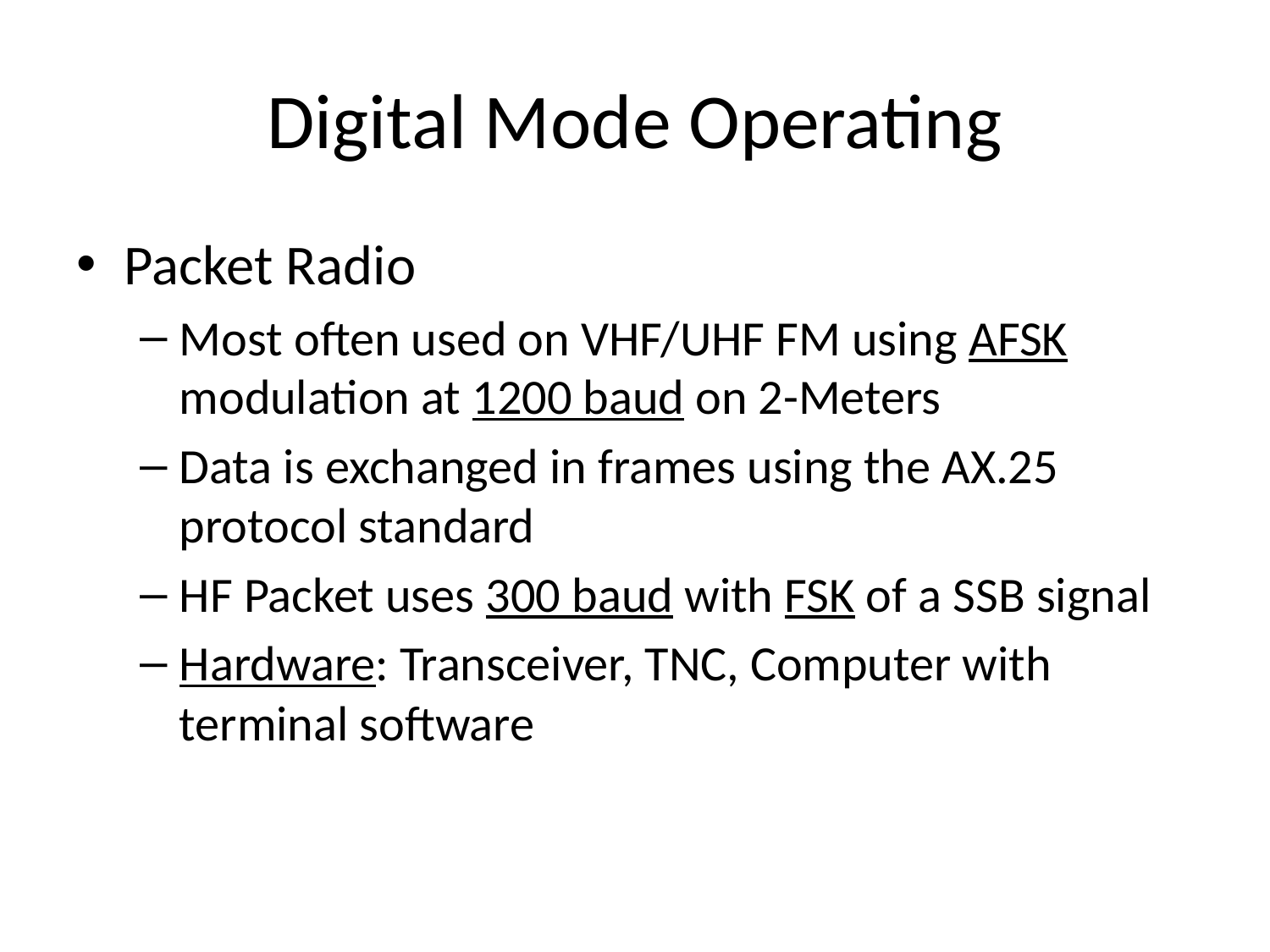

# Digital Mode Operating
Packet Radio
Most often used on VHF/UHF FM using AFSK modulation at 1200 baud on 2-Meters
Data is exchanged in frames using the AX.25 protocol standard
HF Packet uses 300 baud with FSK of a SSB signal
Hardware: Transceiver, TNC, Computer with terminal software